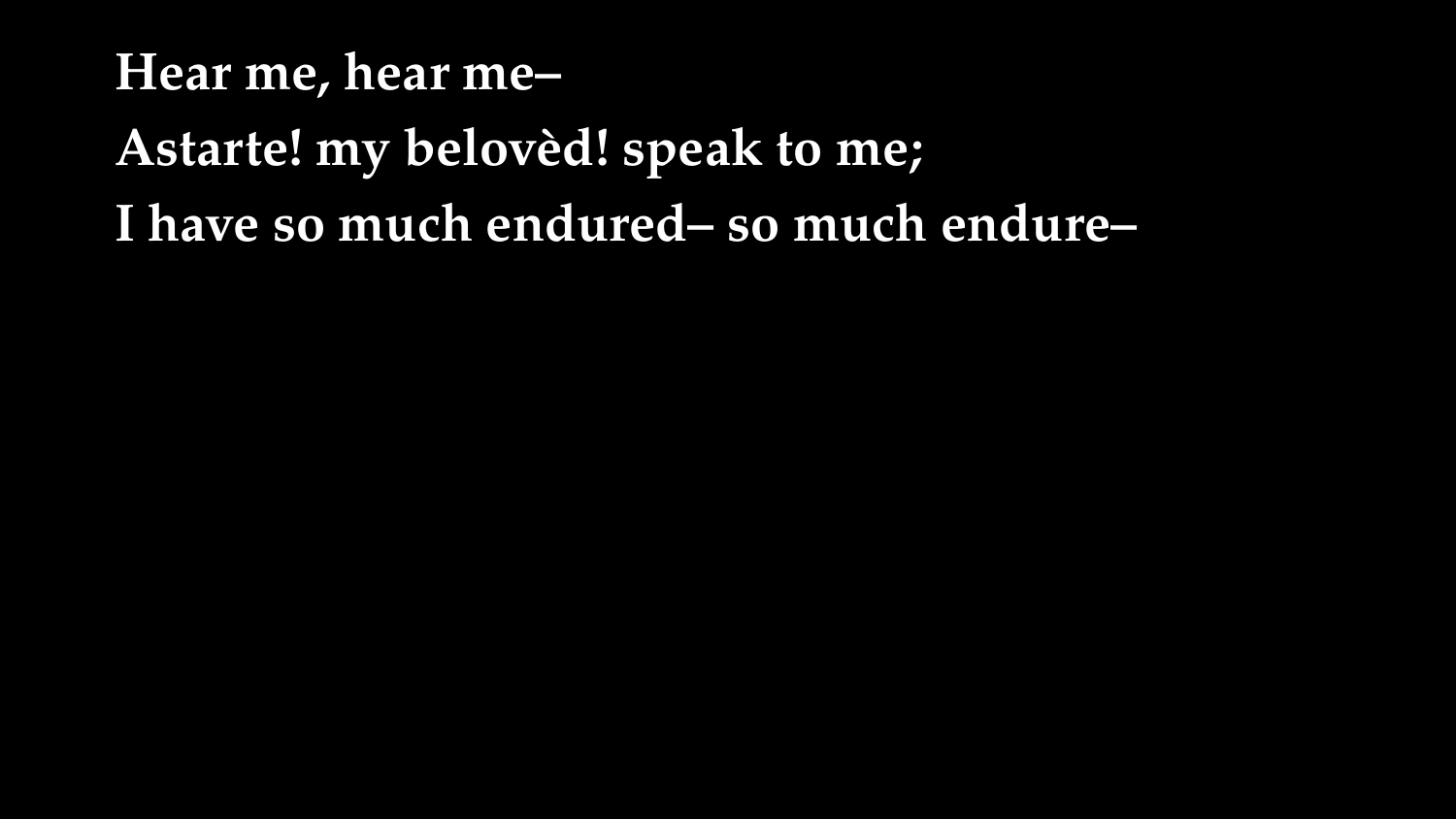

# Hear me, hear me– Astarte! my belovèd! speak to me; I have so much endured– so much endure–